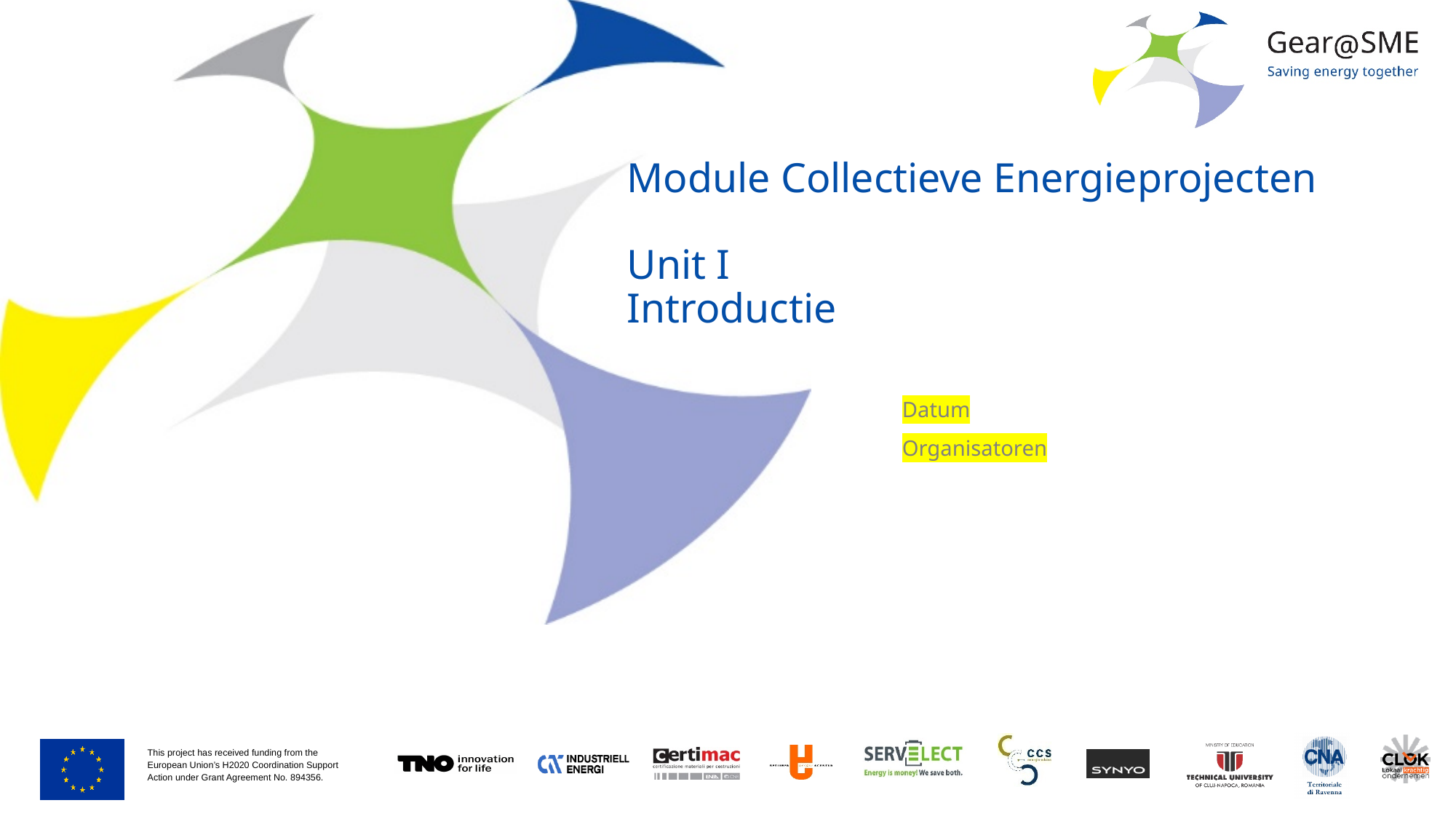

# Module Collectieve Energieprojecten Unit I Introductie
Datum
Organisatoren